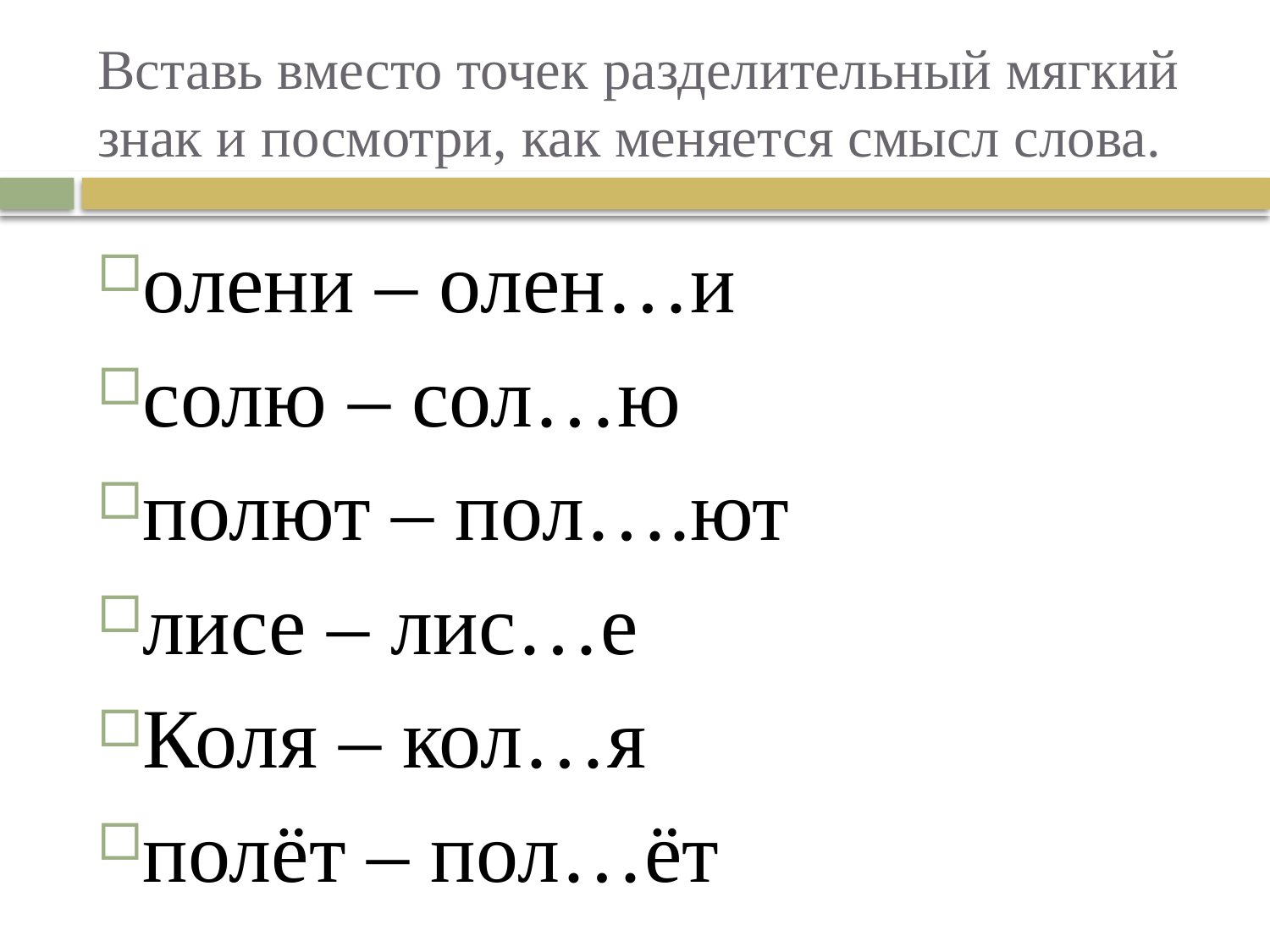

# Вставь вместо точек разделительный мягкий знак и посмотри, как меняется смысл слова.
олени – олен…и
солю – сол…ю
полют – пол….ют
лисе – лис…е
Коля – кол…я
полёт – пол…ёт